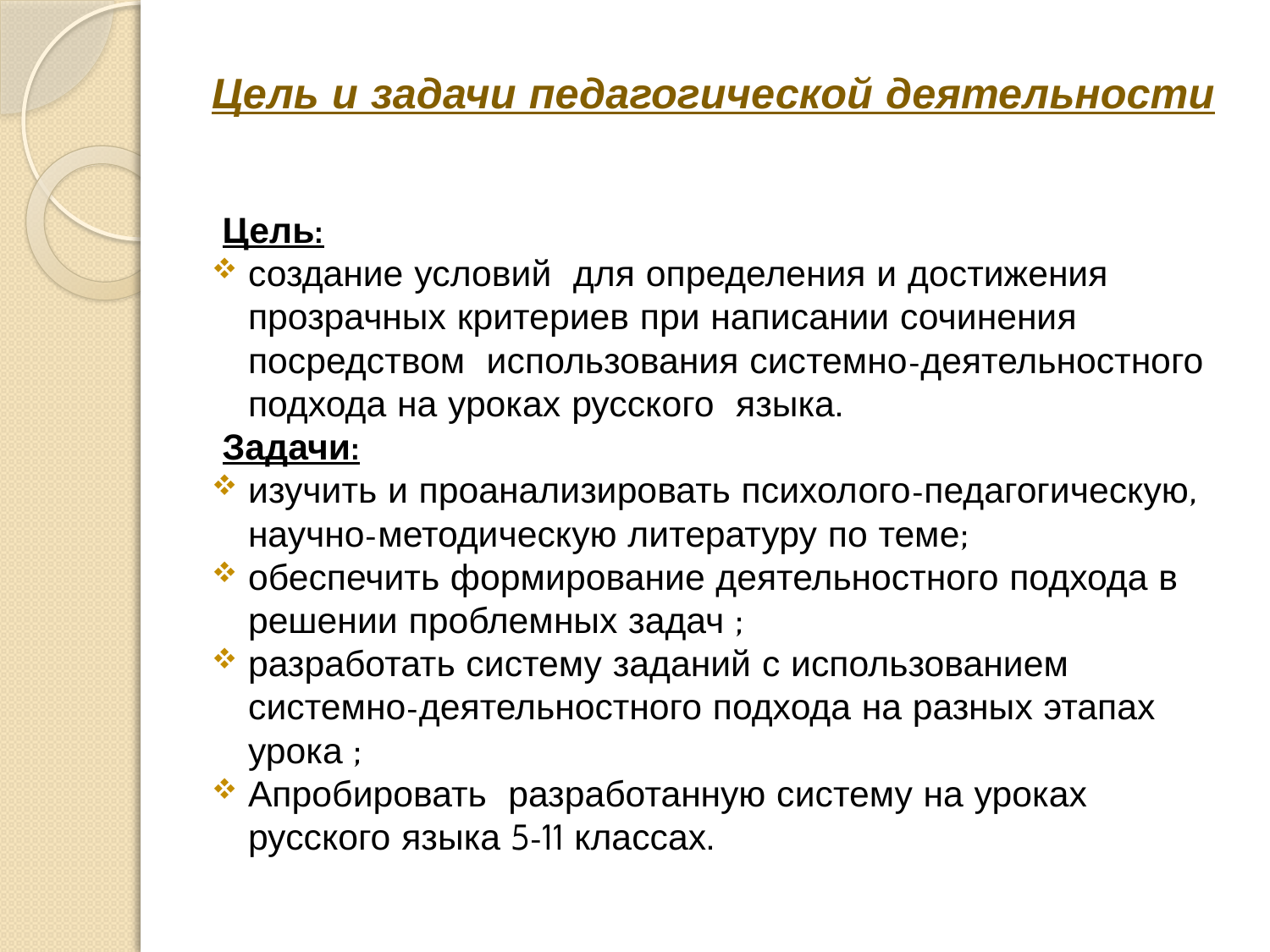

# Цель и задачи педагогической деятельности
Цель:
создание условий  для определения и достижения прозрачных критериев при написании сочинения посредством  использования системно-деятельностного подхода на уроках русского  языка.
Задачи:
изучить и проанализировать психолого-педагогическую, научно-методическую литературу по теме;
обеспечить формирование деятельностного подхода в решении проблемных задач ;
разработать систему заданий с использованием системно-деятельностного подхода на разных этапах урока ;
Апробировать  разработанную систему на уроках русского языка 5-11 классах.